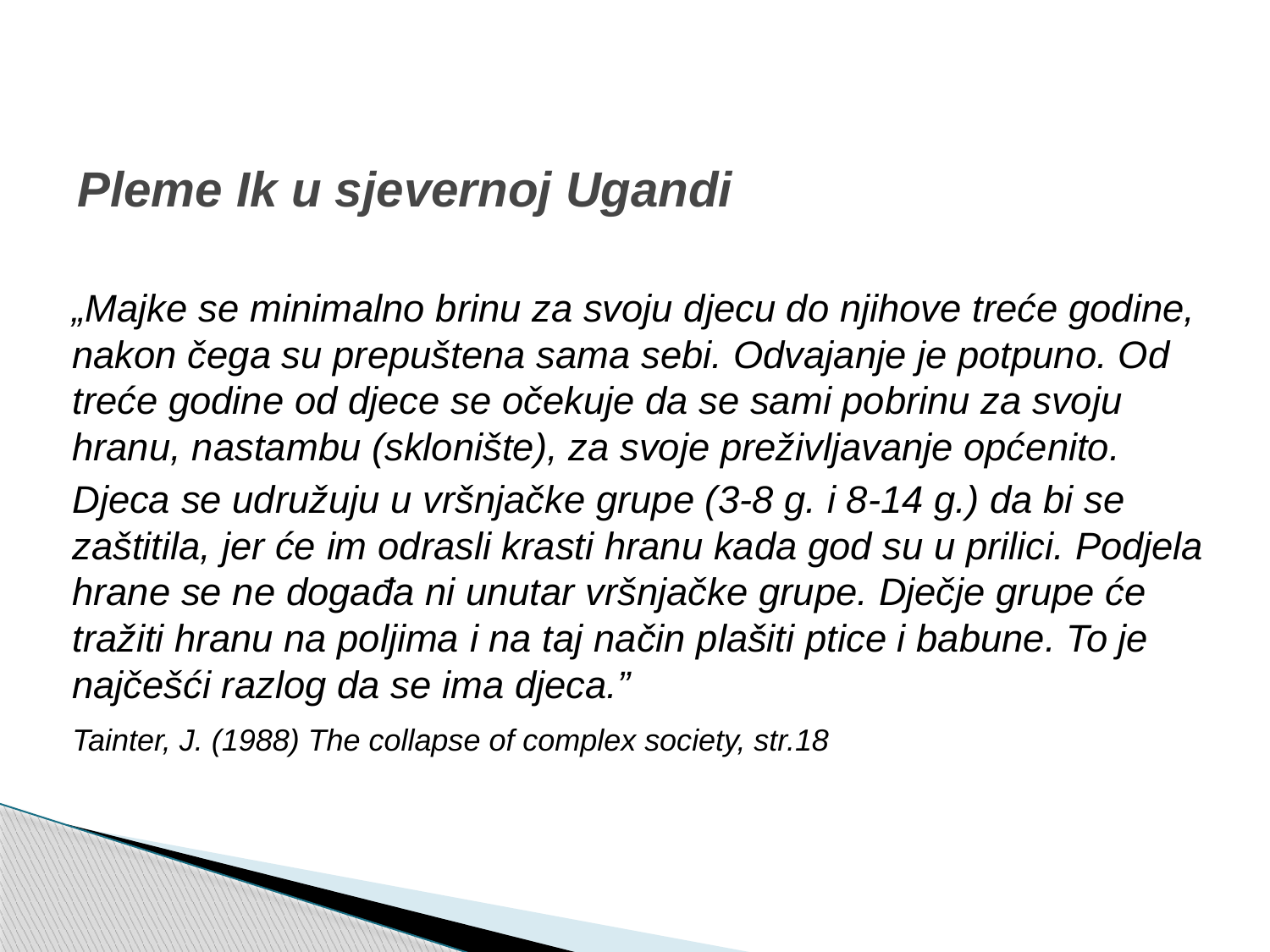

# Pleme Ik u sjevernoj Ugandi
„Majke se minimalno brinu za svoju djecu do njihove treće godine, nakon čega su prepuštena sama sebi. Odvajanje je potpuno. Od treće godine od djece se očekuje da se sami pobrinu za svoju hranu, nastambu (sklonište), za svoje preživljavanje općenito.
Djeca se udružuju u vršnjačke grupe (3-8 g. i 8-14 g.) da bi se zaštitila, jer će im odrasli krasti hranu kada god su u prilici. Podjela hrane se ne događa ni unutar vršnjačke grupe. Dječje grupe će tražiti hranu na poljima i na taj način plašiti ptice i babune. To je najčešći razlog da se ima djeca.”
		Tainter, J. (1988) The collapse of complex society, str.18